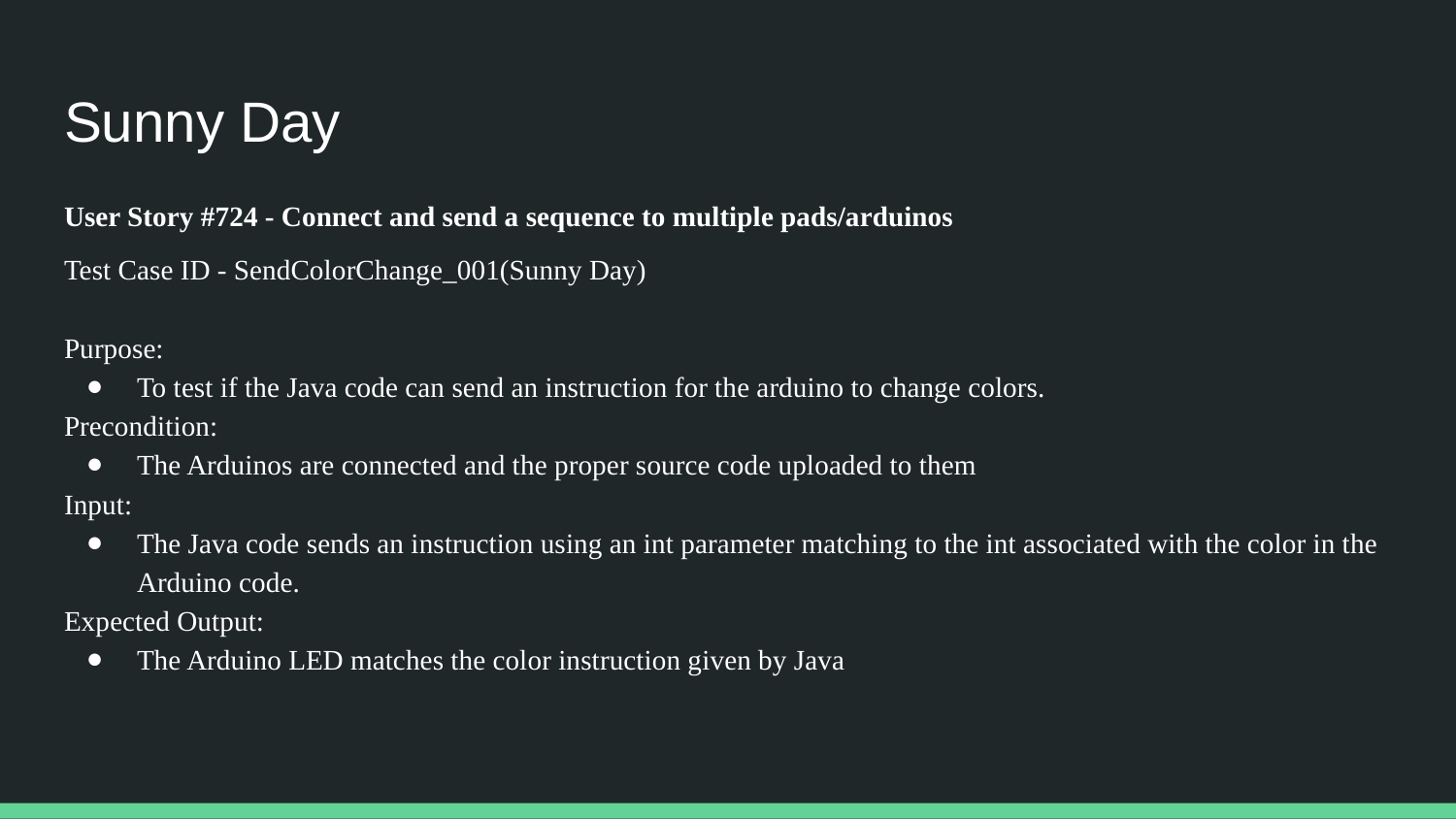

# Sunny Day
User Story #724 - Connect and send a sequence to multiple pads/arduinos
Test Case ID - SendColorChange_001(Sunny Day)

Purpose:
To test if the Java code can send an instruction for the arduino to change colors.
Precondition:
The Arduinos are connected and the proper source code uploaded to them
Input:
The Java code sends an instruction using an int parameter matching to the int associated with the color in the Arduino code.
Expected Output:
The Arduino LED matches the color instruction given by Java